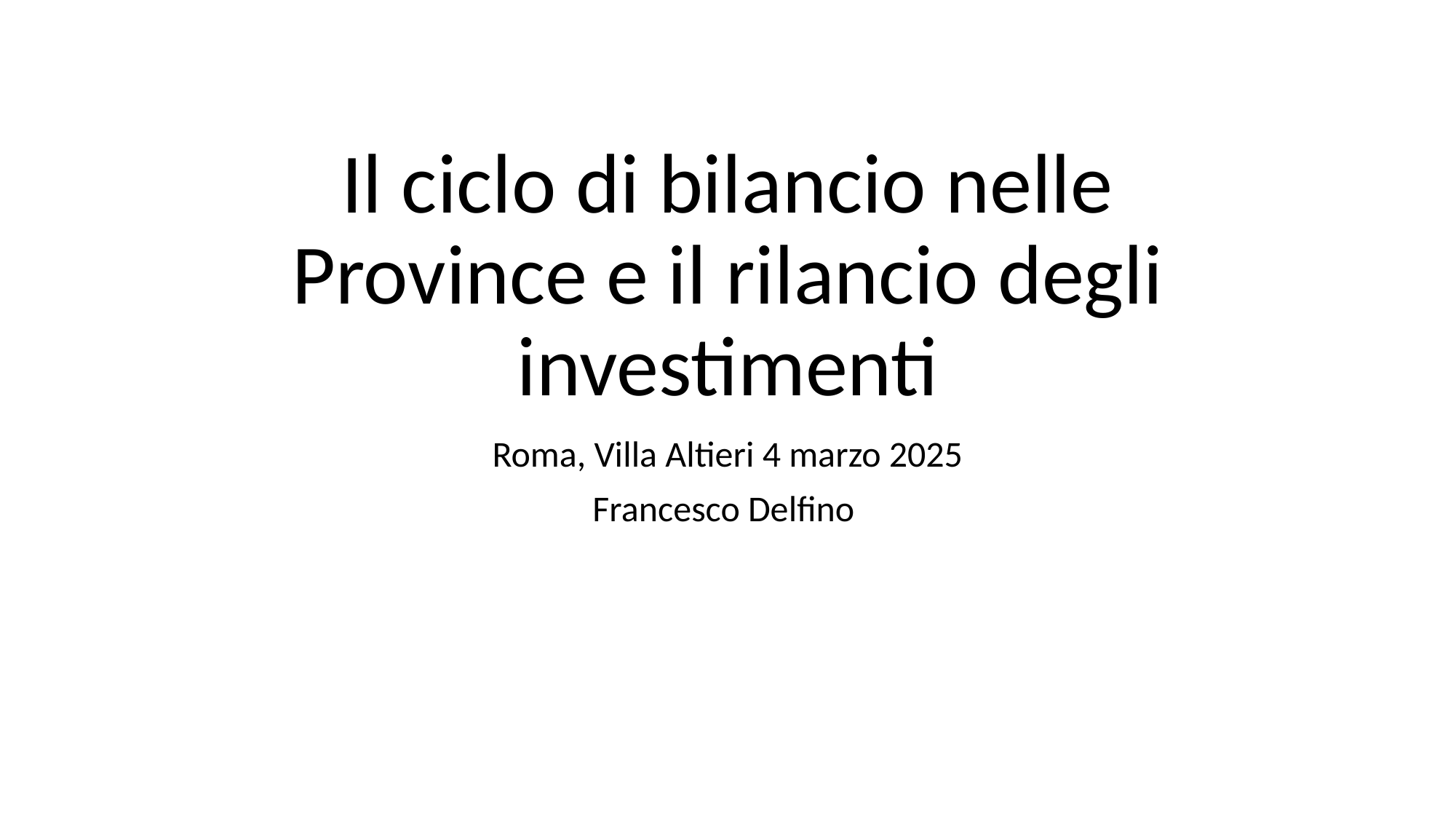

# Il ciclo di bilancio nelle Province e il rilancio degli investimenti
Roma, Villa Altieri 4 marzo 2025
Francesco Delfino